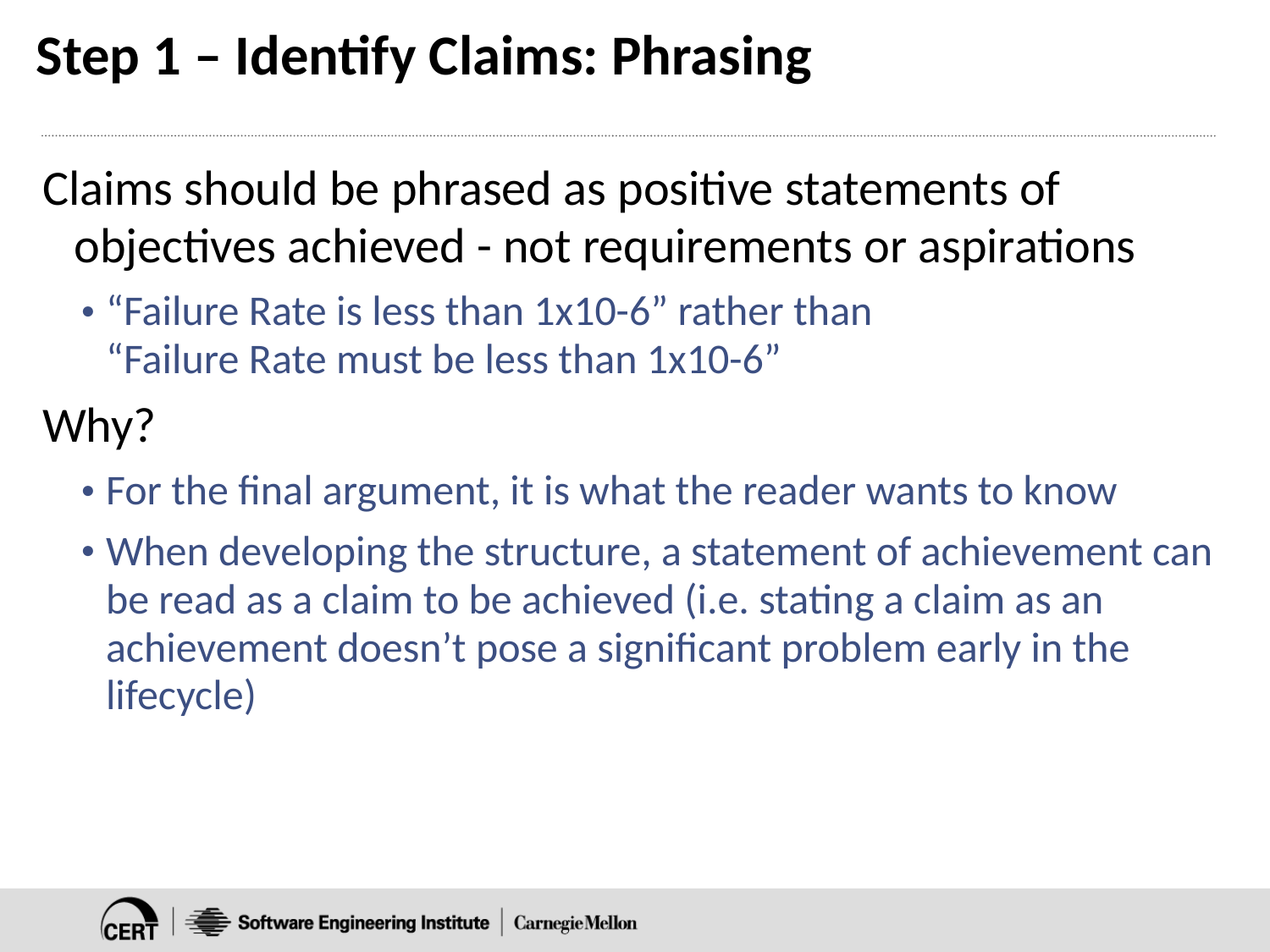

# Step 1 – Identify Claims: Phrasing
Claims should be phrased as positive statements of objectives achieved - not requirements or aspirations
“Failure Rate is less than 1x10-6” rather than
“Failure Rate must be less than 1x10-6”
Why?
For the final argument, it is what the reader wants to know
When developing the structure, a statement of achievement can be read as a claim to be achieved (i.e. stating a claim as an achievement doesn’t pose a significant problem early in the lifecycle)